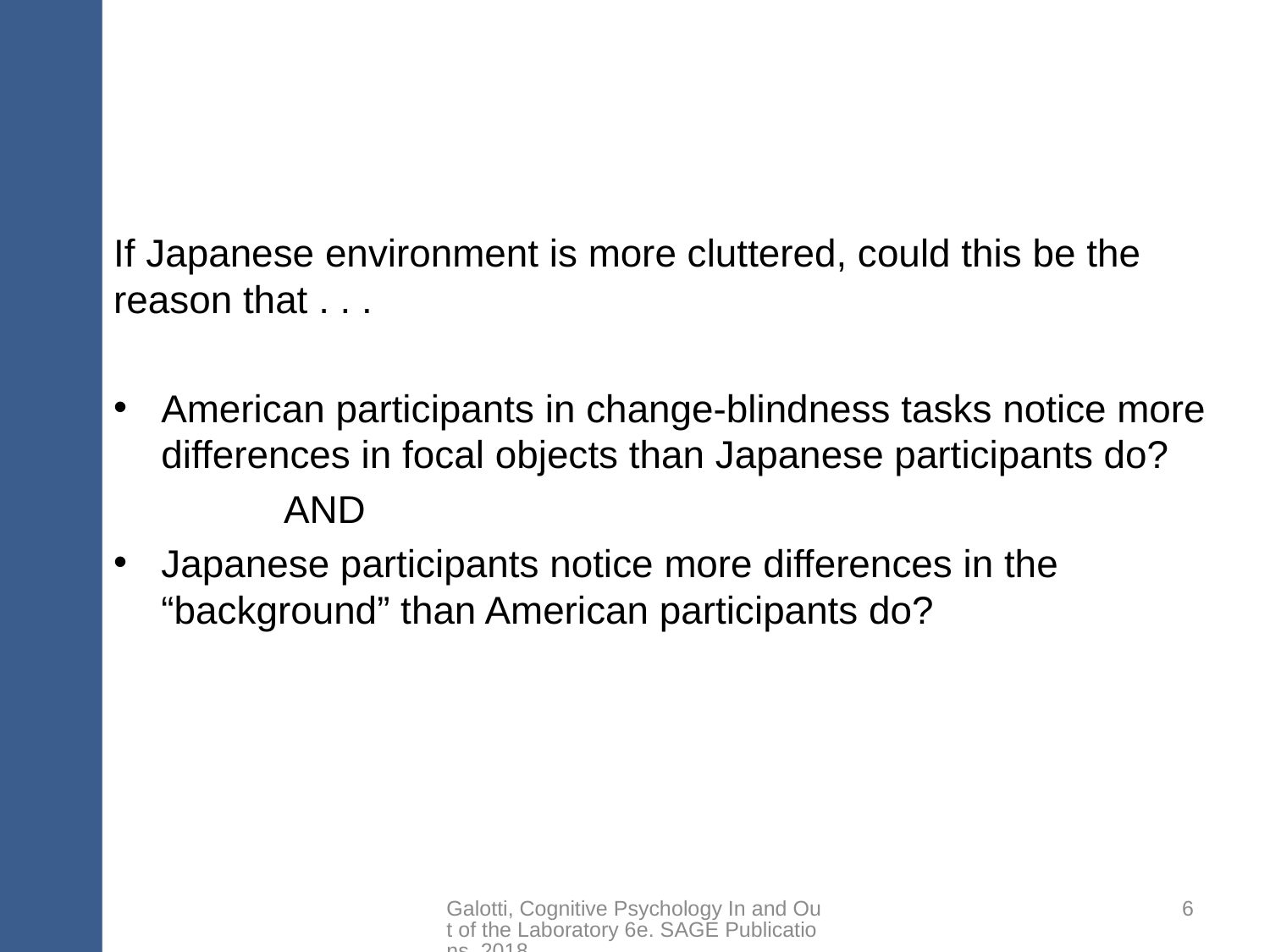

If Japanese environment is more cluttered, could this be the reason that . . .

American participants in change-blindness tasks notice more differences in focal objects than Japanese participants do?
	    AND
Japanese participants notice more differences in the “background” than American participants do?
Galotti, Cognitive Psychology In and Out of the Laboratory 6e. SAGE Publications, 2018.
6